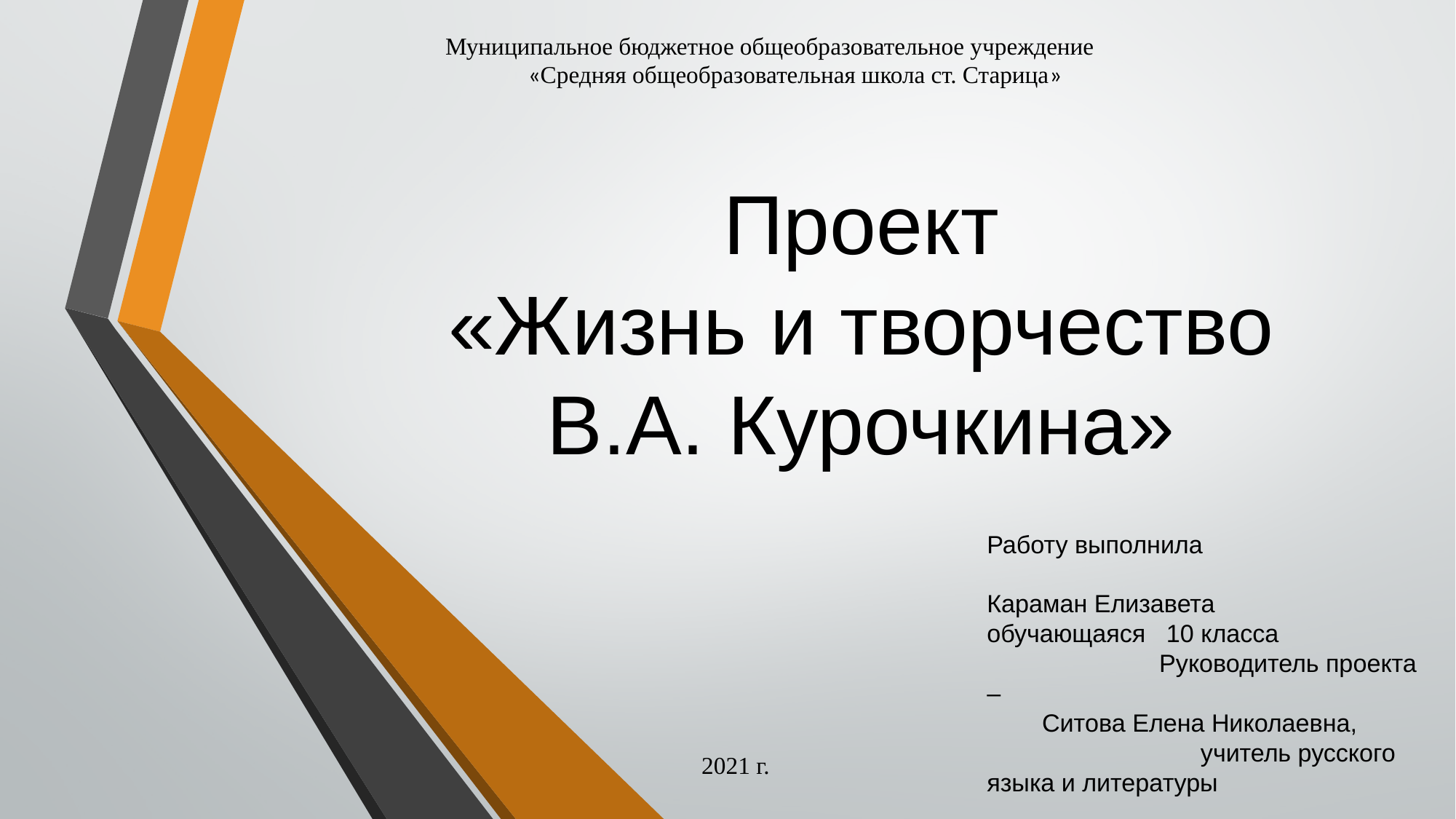

Муниципальное бюджетное общеобразовательное учреждение
        «Средняя общеобразовательная школа ст. Старица»
# Проект «Жизнь и творчество В.А. Курочкина»
Работу выполнила                                                                                      Караман Елизавета
обучающаяся   10 класса                                              Руководитель проекта –                                                                     Ситова Елена Николаевна,                                         учитель русского языка и литературы
2021 г.